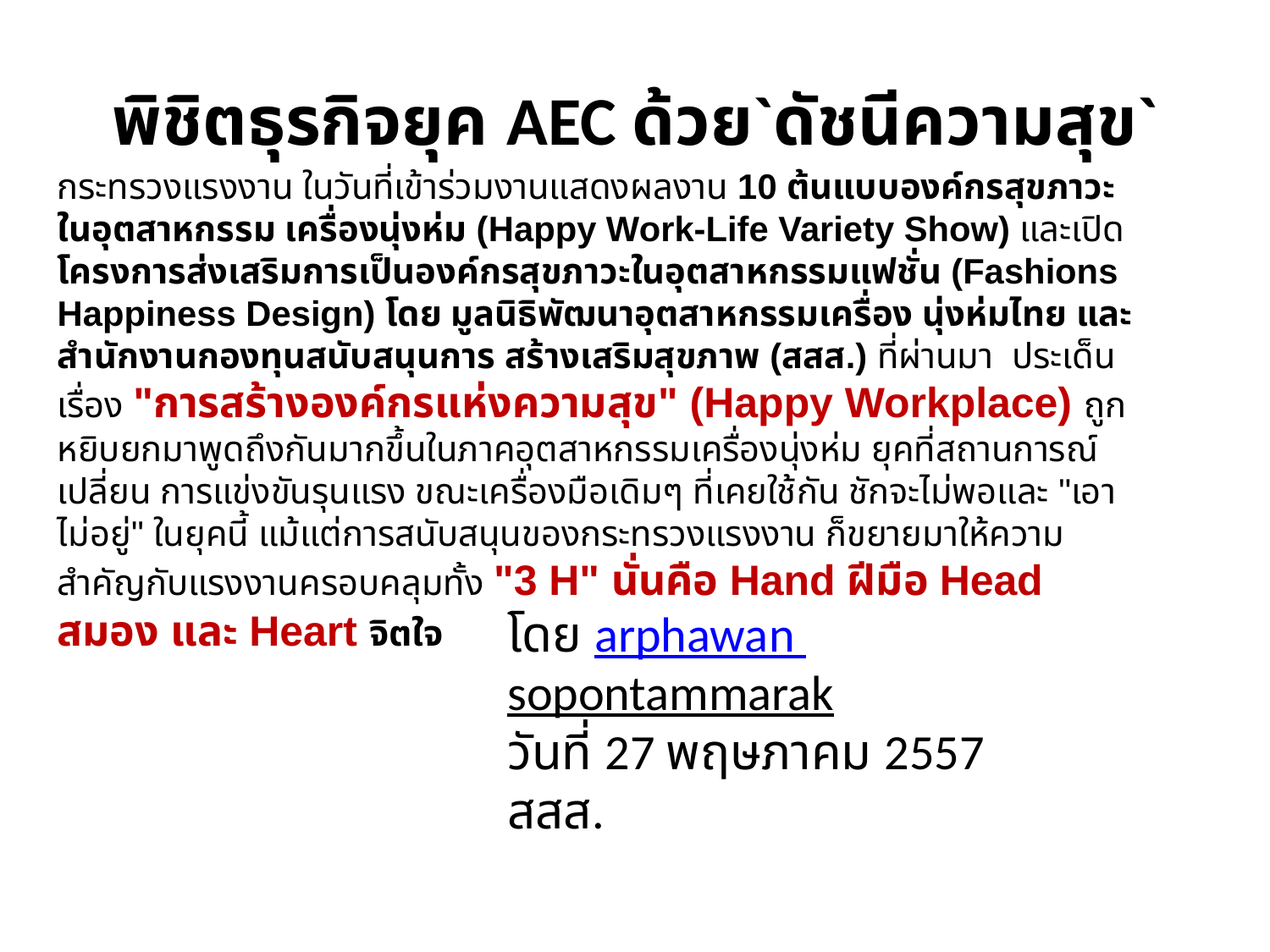

# พิชิตธุรกิจยุค AEC ด้วย`ดัชนีความสุข`
กระทรวงแรงงาน ในวันที่เข้าร่วมงานแสดงผลงาน 10 ต้นแบบองค์กรสุขภาวะในอุตสาหกรรม เครื่องนุ่งห่ม (Happy Work-Life Variety Show) และเปิดโครงการส่งเสริมการเป็นองค์กรสุขภาวะในอุตสาหกรรมแฟชั่น (Fashions Happiness Design) โดย มูลนิธิพัฒนาอุตสาหกรรมเครื่อง นุ่งห่มไทย และสำนักงานกองทุนสนับสนุนการ สร้างเสริมสุขภาพ (สสส.) ที่ผ่านมา  ประเด็นเรื่อง "การสร้างองค์กรแห่งความสุข" (Happy Workplace) ถูกหยิบยกมาพูดถึงกันมากขึ้นในภาคอุตสาหกรรมเครื่องนุ่งห่ม ยุคที่สถานการณ์เปลี่ยน การแข่งขันรุนแรง ขณะเครื่องมือเดิมๆ ที่เคยใช้กัน ชักจะไม่พอและ "เอาไม่อยู่" ในยุคนี้ แม้แต่การสนับสนุนของกระทรวงแรงงาน ก็ขยายมาให้ความสำคัญกับแรงงานครอบคลุมทั้ง "3 H" นั่นคือ Hand ฝีมือ Head สมอง และ Heart จิตใจ
โดย arphawan sopontammarak
วันที่ 27 พฤษภาคม 2557
สสส.